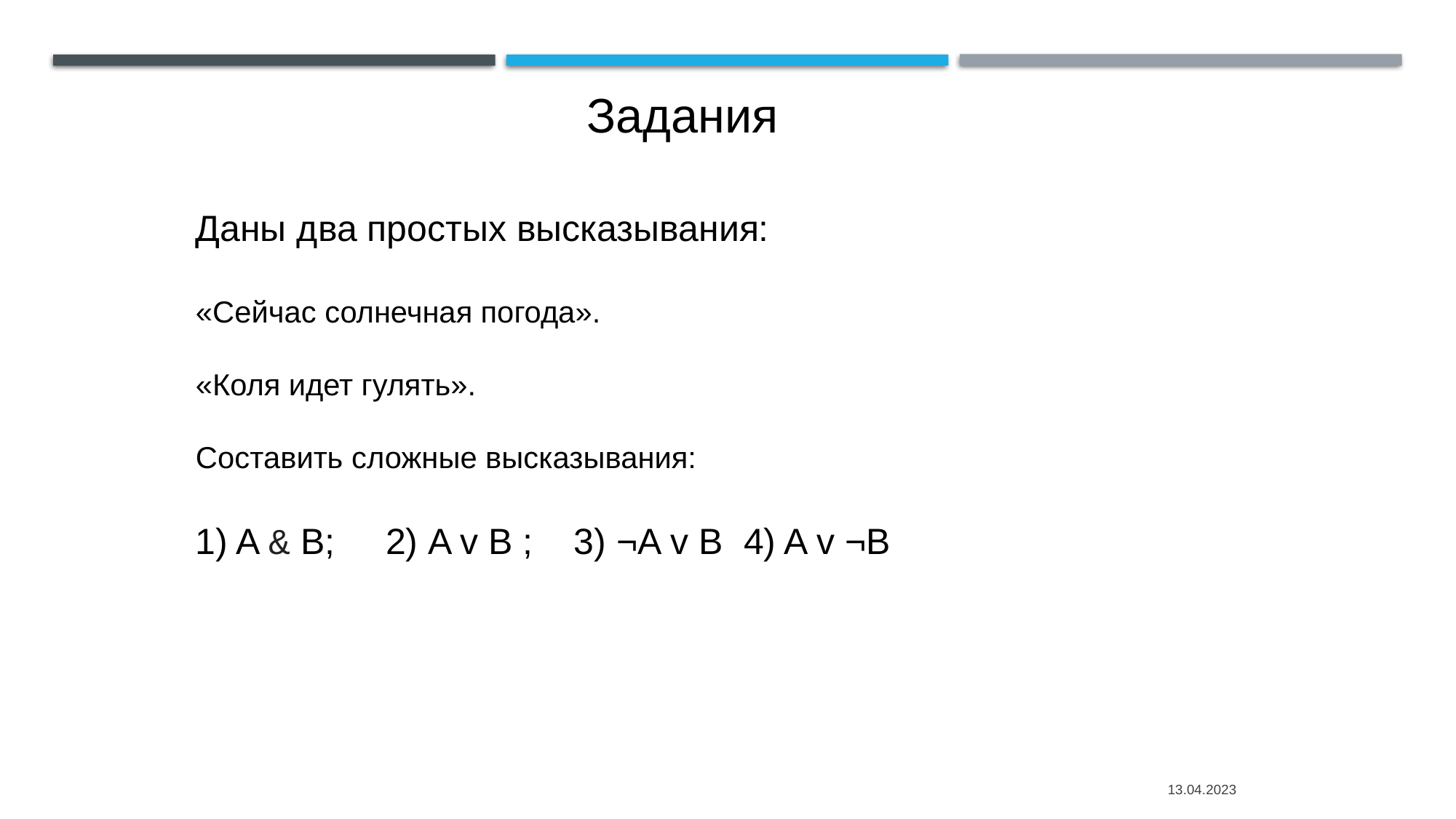

Задания
Даны два простых высказывания:

«Сейчас солнечная погода».

«Коля идет гулять».

Составить сложные высказывания:

1) A & В;     2) A v B ;    3) ¬A v B  4) A v ¬B
13.04.2023